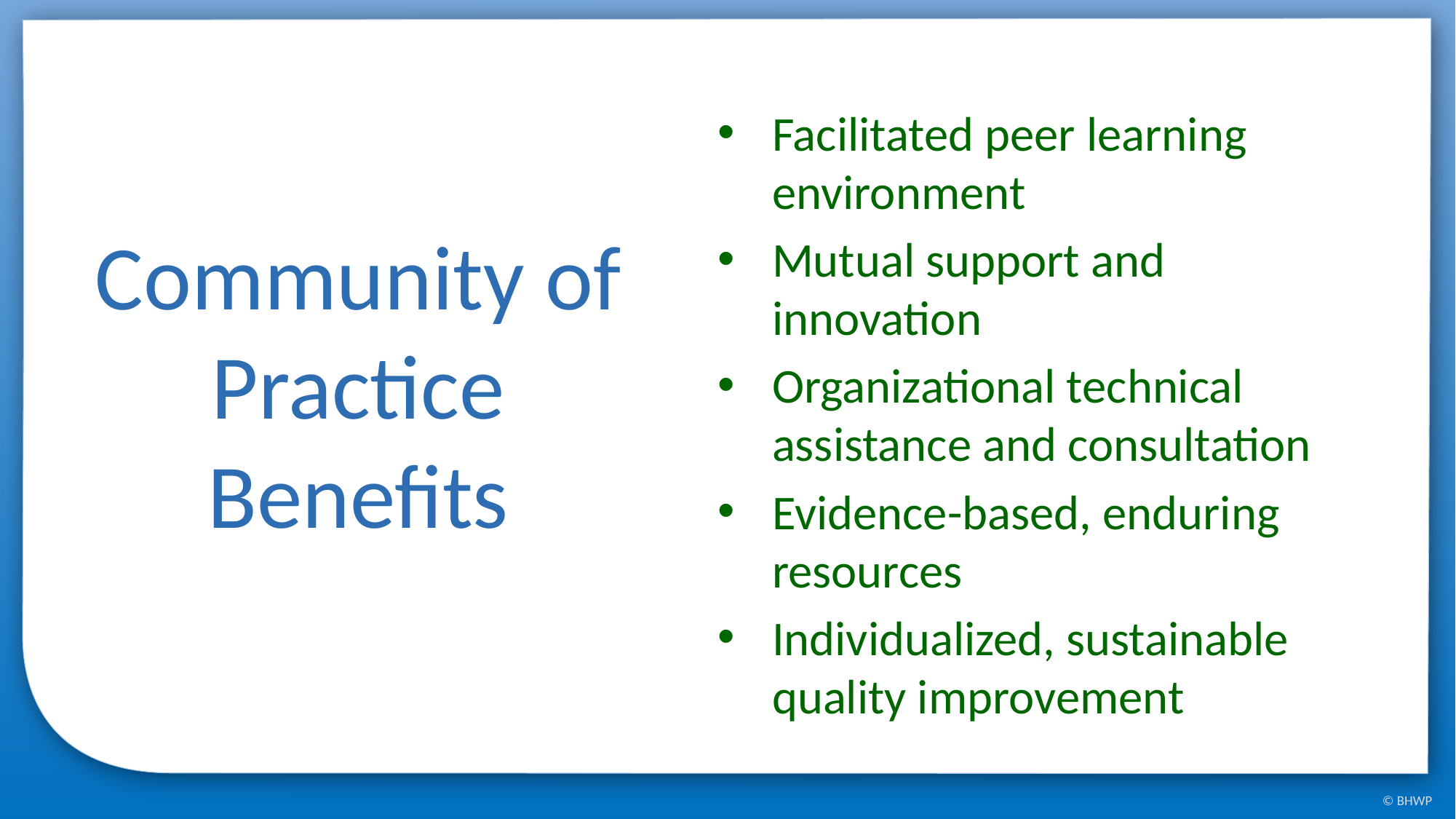

# Community of Practice Benefits
Facilitated peer learning environment
Mutual support and innovation
Organizational technical assistance and consultation
Evidence-based, enduring resources
Individualized, sustainable quality improvement